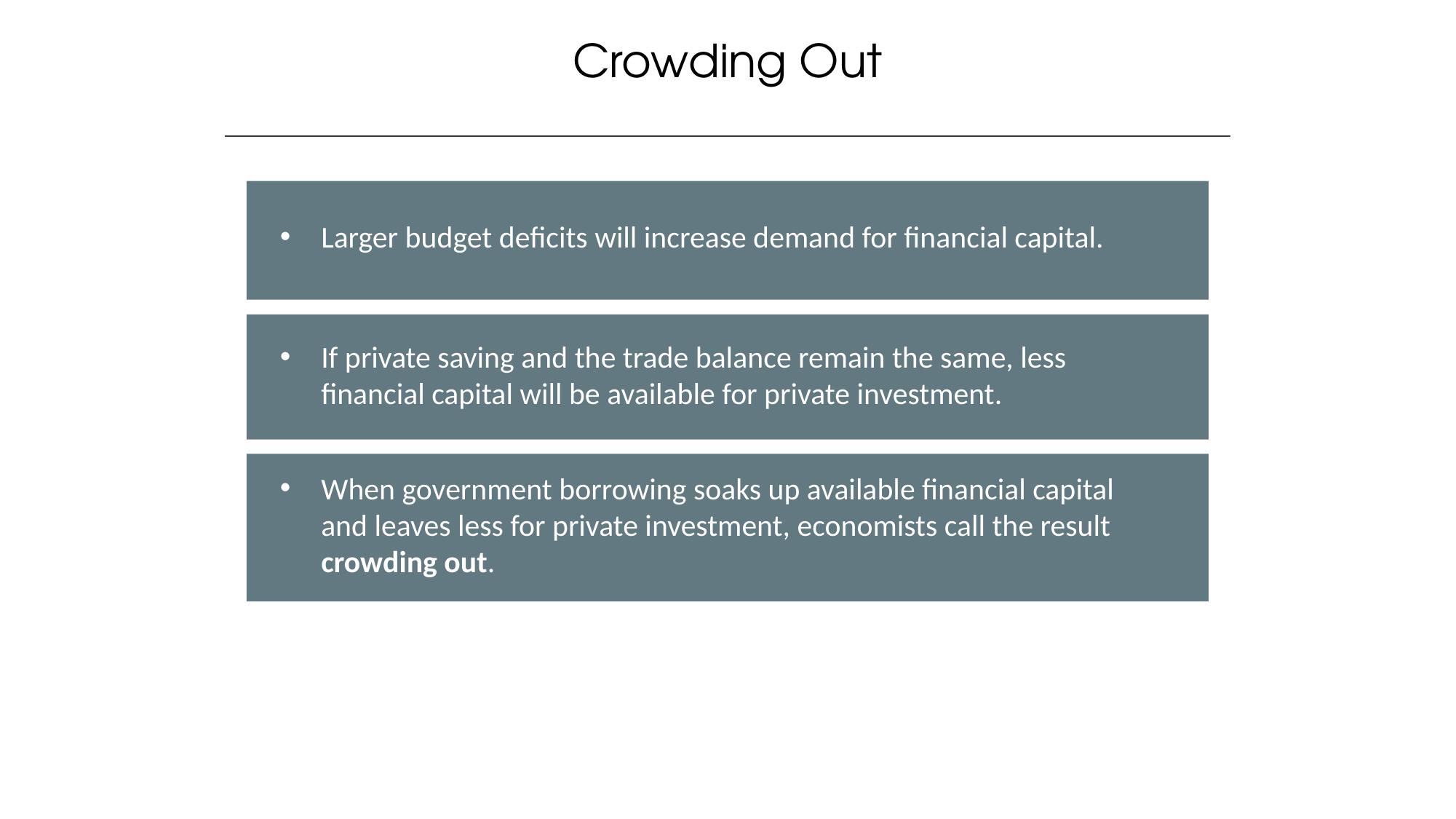

Crowding Out

Larger budget deficits will increase demand for financial capital.

If private saving and the trade balance remain the same, less financial capital will be available for private investment.

When government borrowing soaks up available financial capital and leaves less for private investment, economists call the result crowding out.